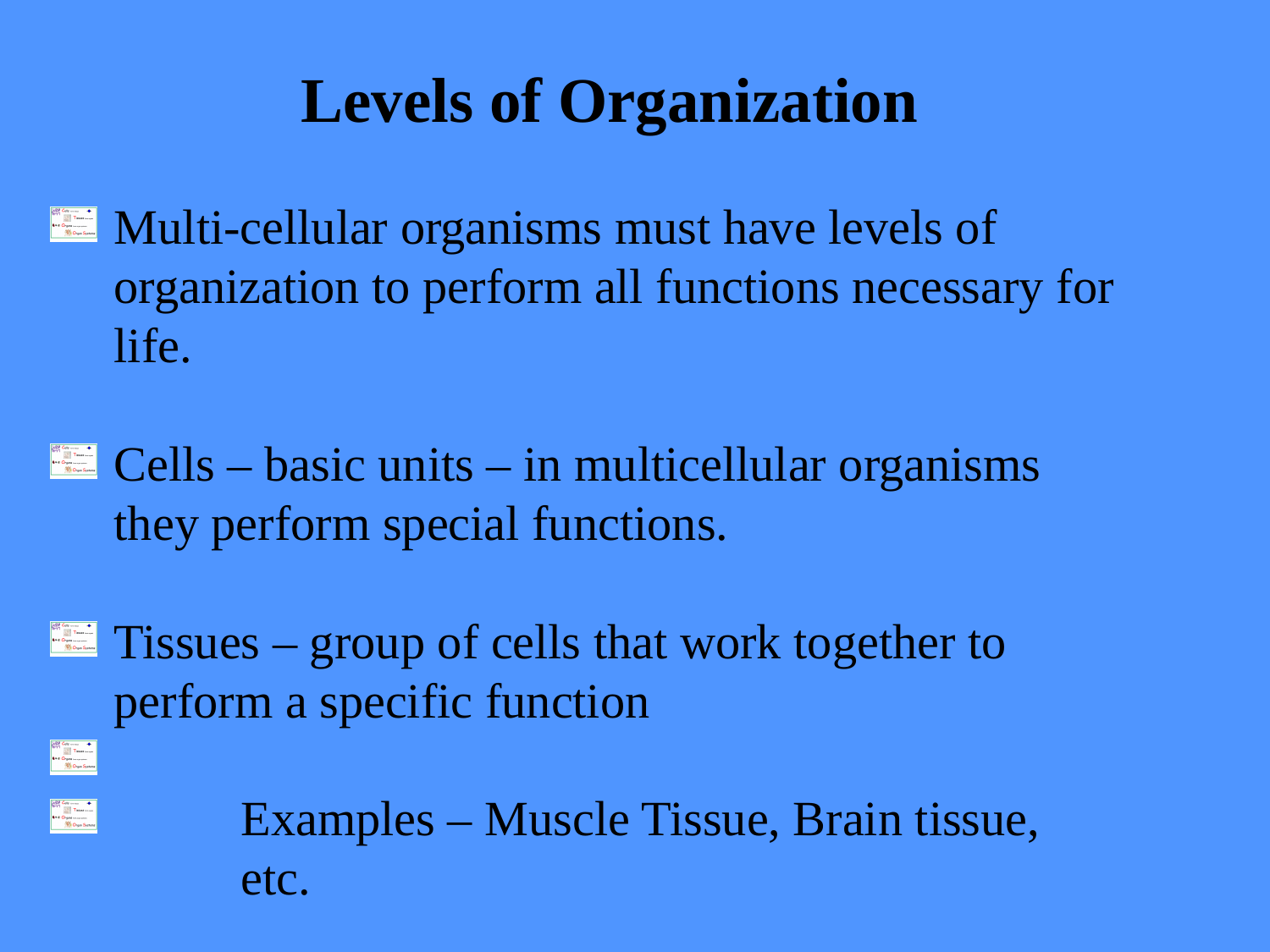

Levels of Organization

Multi-cellular organisms must have levels of organization to perform all functions necessary for life.

Cells – basic units – in multicellular organisms 	they perform special functions.

Tissues – group of cells that work together to perform a specific function

	Examples – Muscle Tissue, Brain tissue, 		etc.